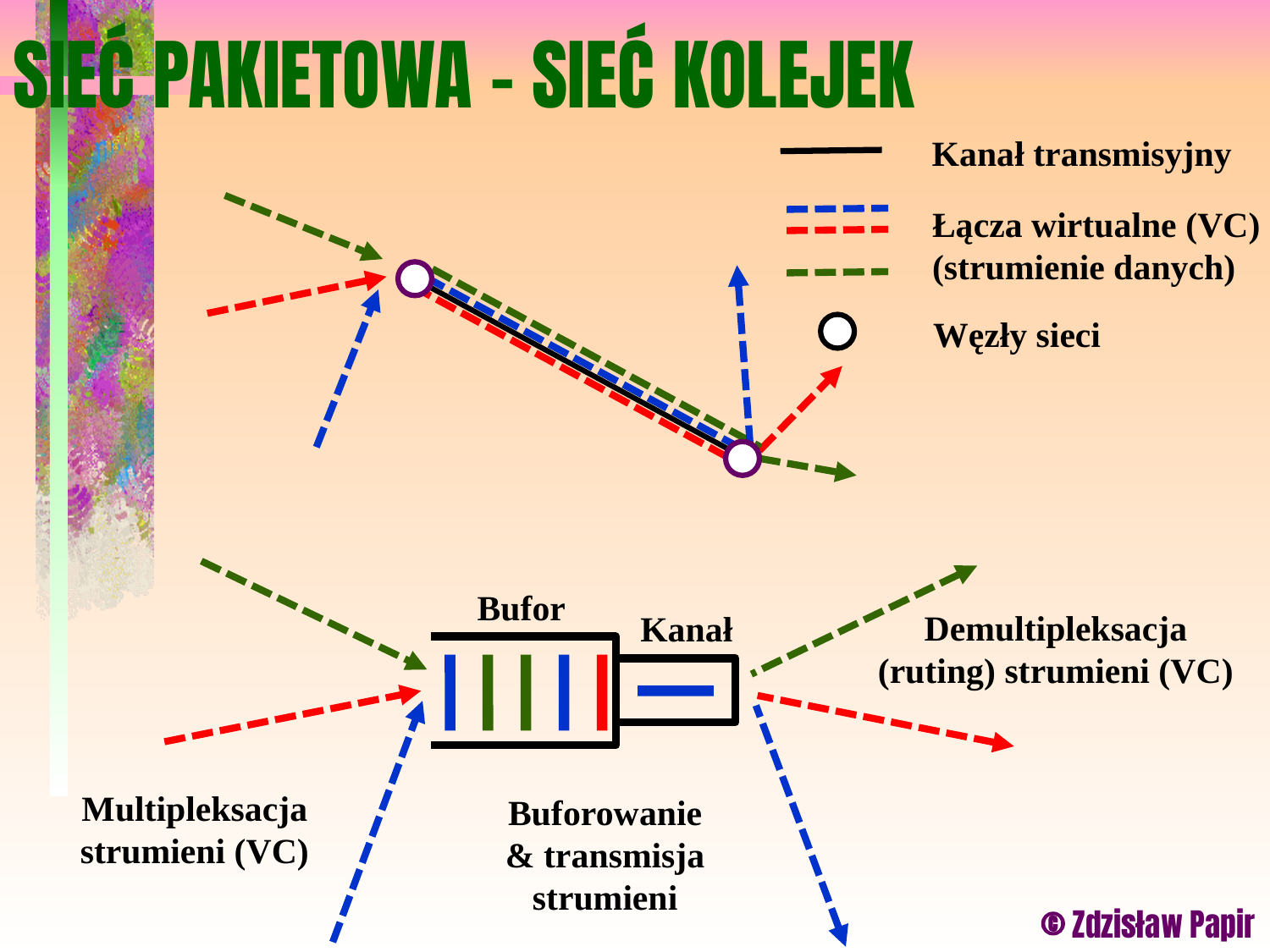

# SIEĆ PAKIETOWA – SIEĆ KOLEJEK
Kanał transmisyjny

Łącza wirtualne (VC)
(strumienie danych)
Węzły sieci

Bufor
Kanał

Multipleksacja
strumieni (VC)
Buforowanie
& transmisja
strumieni
Demultipleksacja
(ruting) strumieni (VC)
© Zdzisław Papir